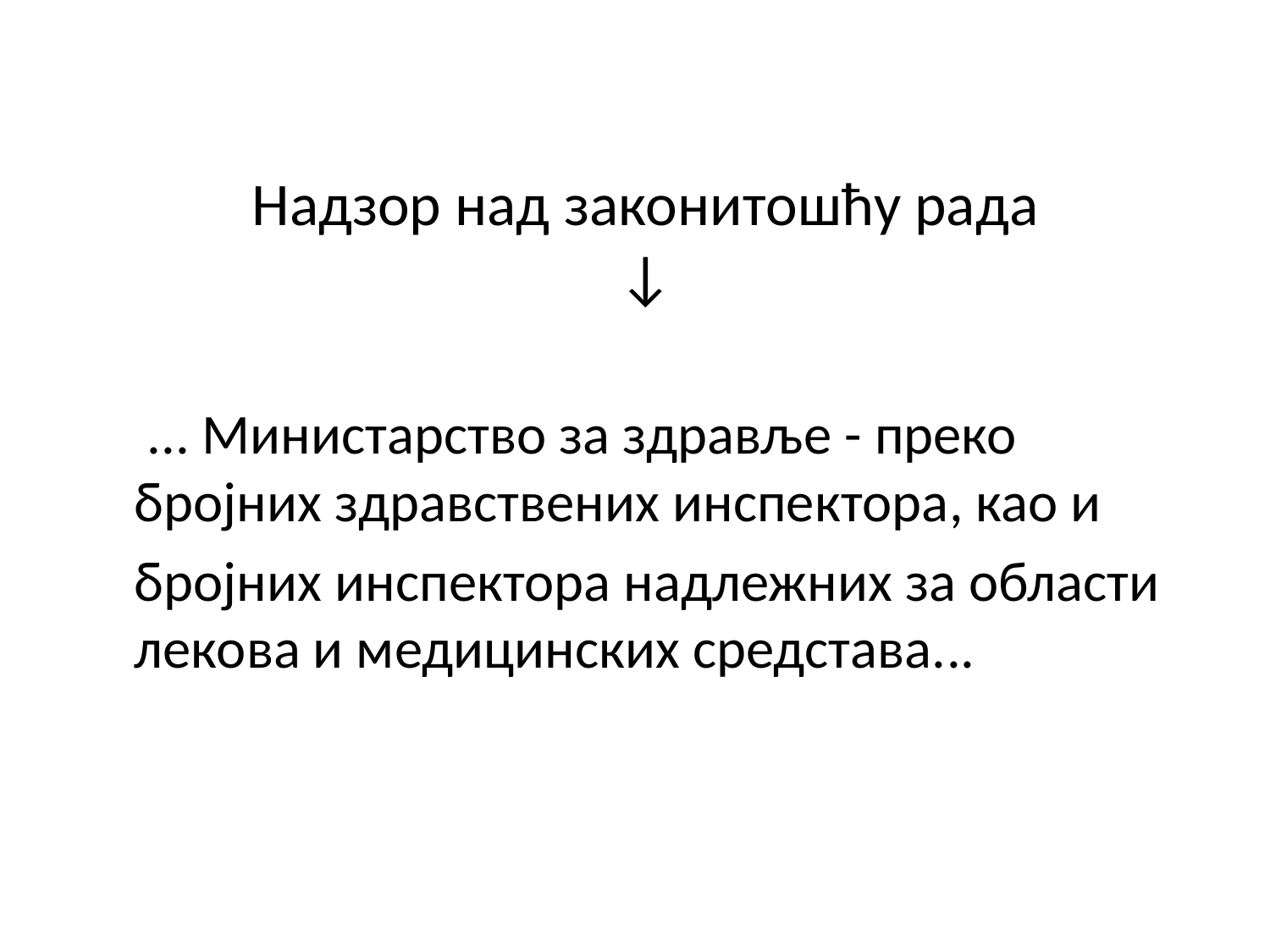

# Надзор над законитошћу рада ↓
	 ... Министарство за здравље - преко  бројних здравствених инспектора, као и
	бројних инспектора надлежних за области лекова и медицинских средстава...